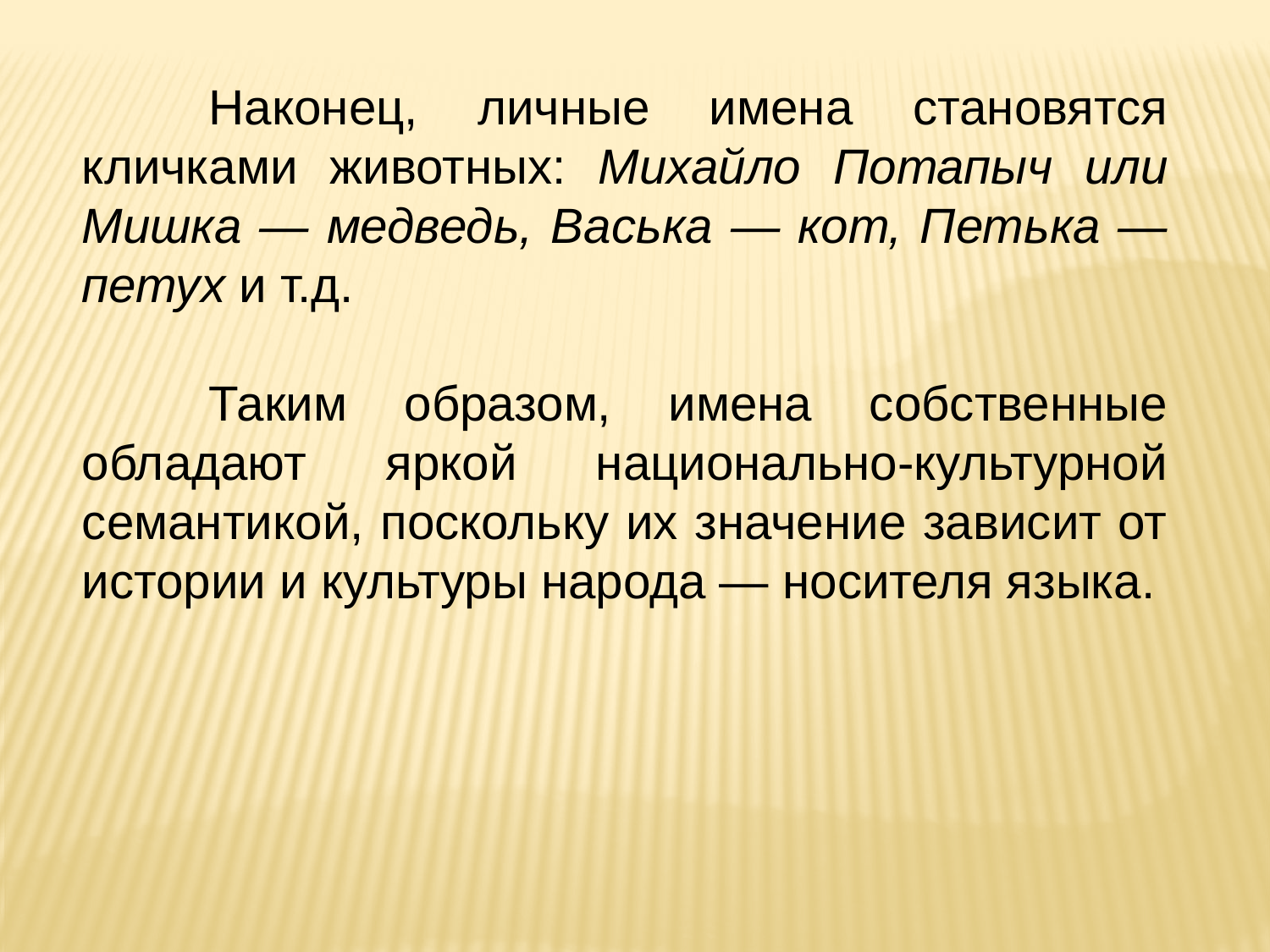

Наконец, личные имена становятся кличками животных: Михайло Потапыч или Мишка — медведь, Васька — кот, Петька — петух и т.д.

	Таким образом, имена собственные обладают яркой национально-культурной семантикой, поскольку их значение зависит от истории и культуры народа — носителя языка.